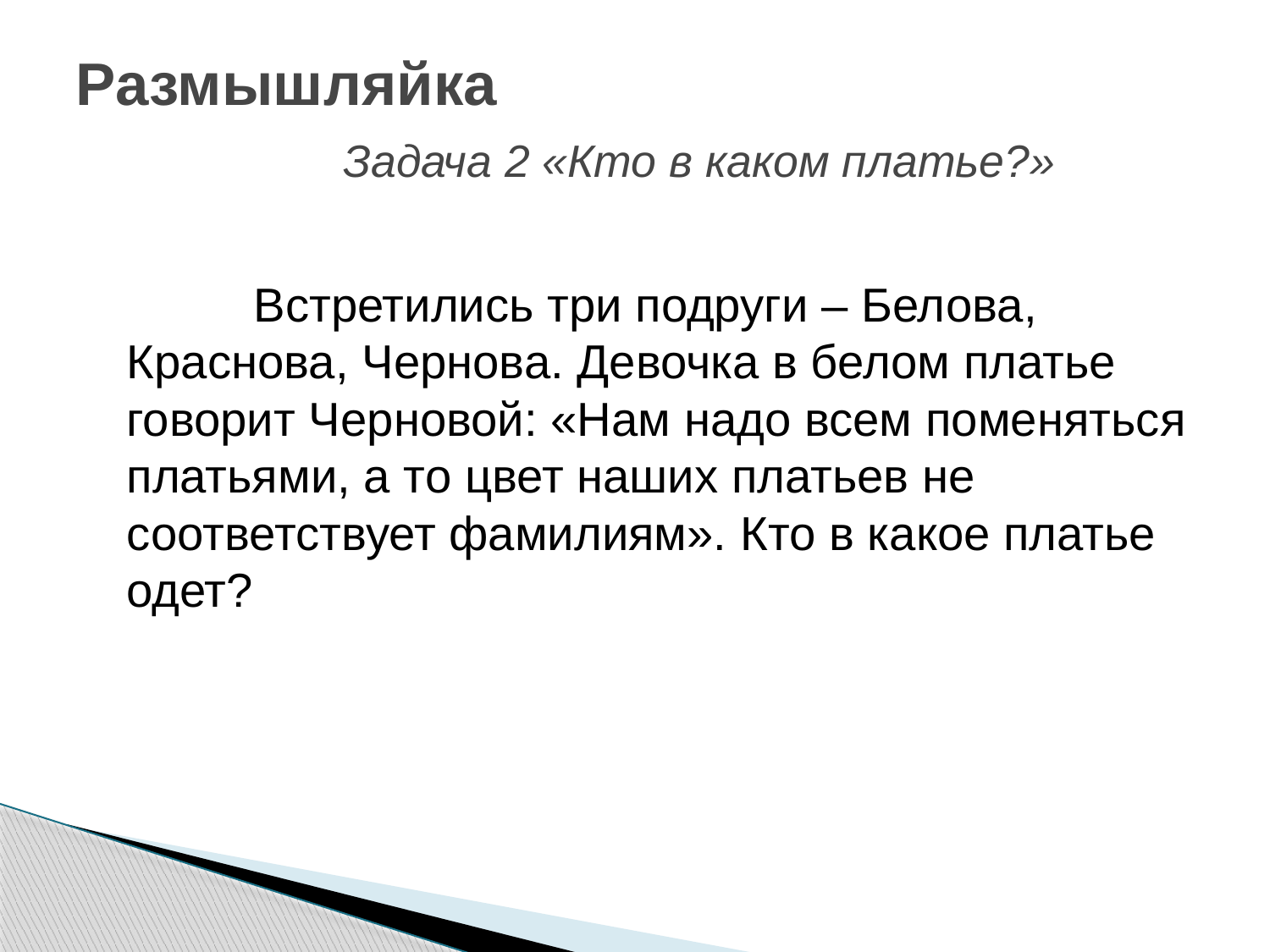

# Размышляйка Задача 2 «Кто в каком платье?»
		Встретились три подруги – Белова, Краснова, Чернова. Девочка в белом платье говорит Черновой: «Нам надо всем поменяться платьями, а то цвет наших платьев не соответствует фамилиям». Кто в какое платье одет?